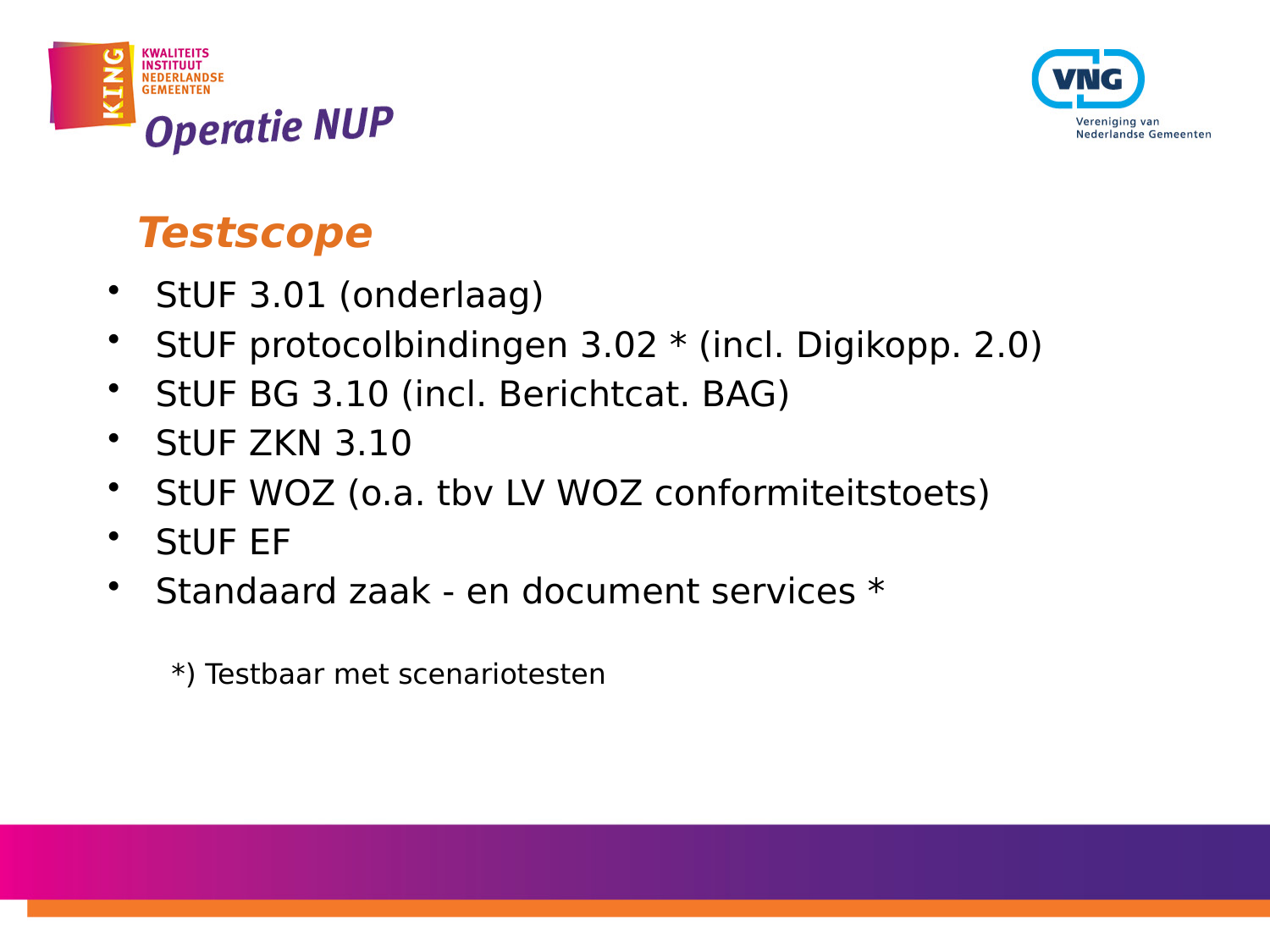

# Testscope

StUF 3.01 (onderlaag)
StUF protocolbindingen 3.02 * (incl. Digikopp. 2.0)
StUF BG 3.10 (incl. Berichtcat. BAG)
StUF ZKN 3.10
StUF WOZ (o.a. tbv LV WOZ conformiteitstoets)
StUF EF
Standaard zaak - en document services *

*) Testbaar met scenariotesten